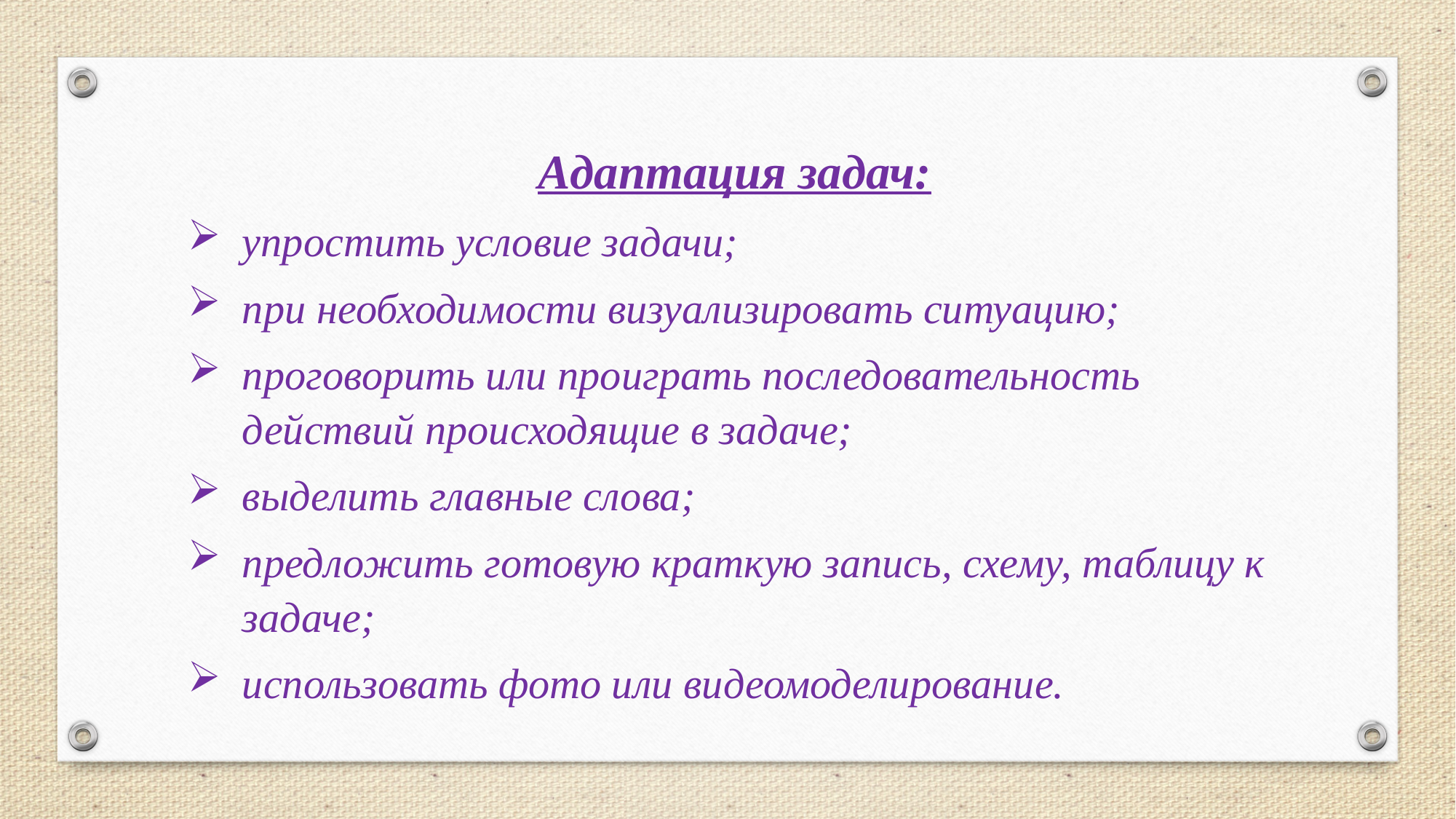

Адаптация задач:
упростить условие задачи;
при необходимости визуализировать ситуацию;
проговорить или проиграть последовательность действий происходящие в задаче;
выделить главные слова;
предложить готовую краткую запись, схему, таблицу к задаче;
использовать фото или видеомоделирование.